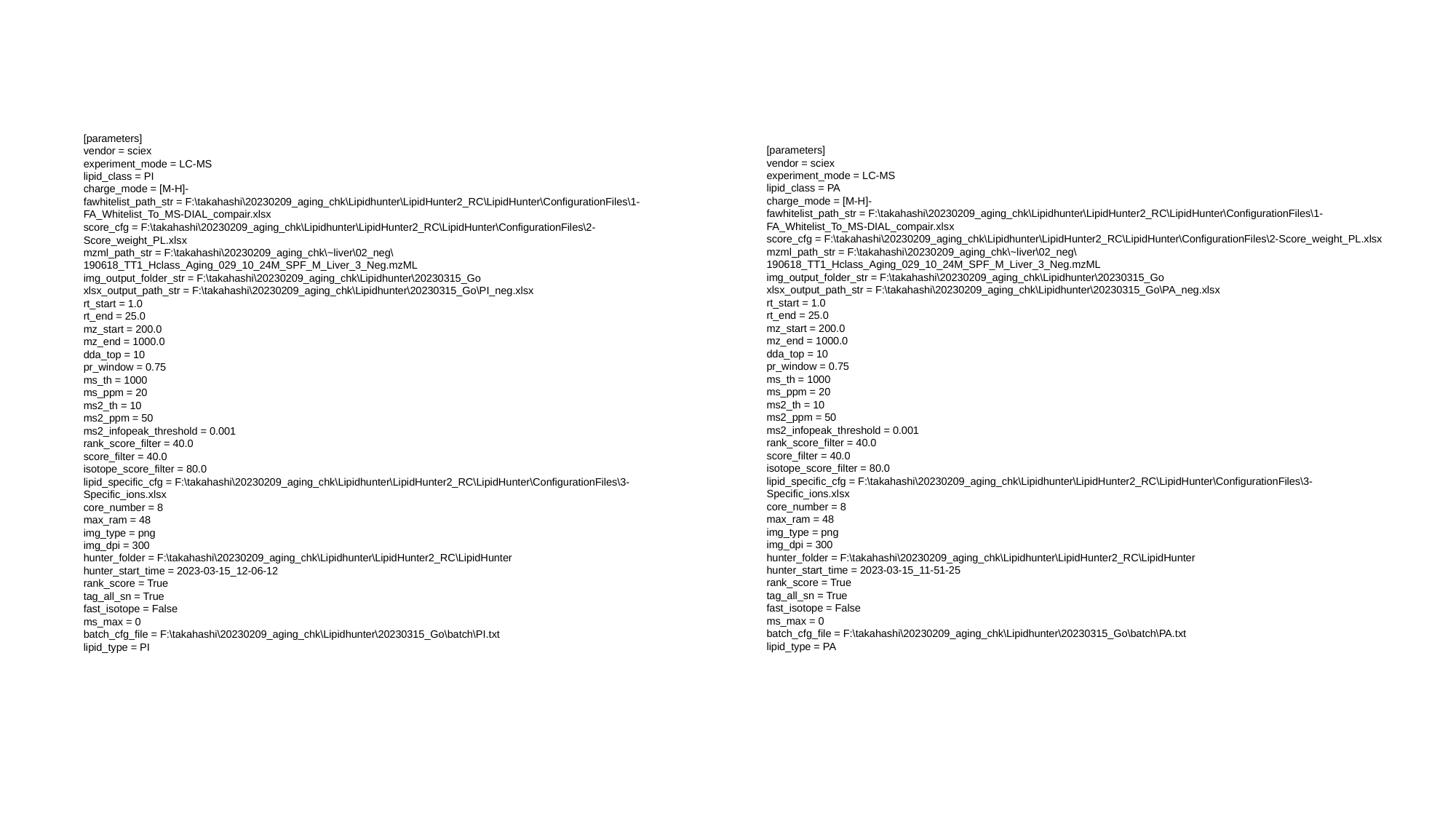

[parameters]
vendor = sciex
experiment_mode = LC-MS
lipid_class = PI
charge_mode = [M-H]-
fawhitelist_path_str = F:\takahashi\20230209_aging_chk\Lipidhunter\LipidHunter2_RC\LipidHunter\ConfigurationFiles\1-FA_Whitelist_To_MS-DIAL_compair.xlsx
score_cfg = F:\takahashi\20230209_aging_chk\Lipidhunter\LipidHunter2_RC\LipidHunter\ConfigurationFiles\2-Score_weight_PL.xlsx
mzml_path_str = F:\takahashi\20230209_aging_chk\~liver\02_neg\190618_TT1_Hclass_Aging_029_10_24M_SPF_M_Liver_3_Neg.mzML
img_output_folder_str = F:\takahashi\20230209_aging_chk\Lipidhunter\20230315_Go
xlsx_output_path_str = F:\takahashi\20230209_aging_chk\Lipidhunter\20230315_Go\PI_neg.xlsx
rt_start = 1.0
rt_end = 25.0
mz_start = 200.0
mz_end = 1000.0
dda_top = 10
pr_window = 0.75
ms_th = 1000
ms_ppm = 20
ms2_th = 10
ms2_ppm = 50
ms2_infopeak_threshold = 0.001
rank_score_filter = 40.0
score_filter = 40.0
isotope_score_filter = 80.0
lipid_specific_cfg = F:\takahashi\20230209_aging_chk\Lipidhunter\LipidHunter2_RC\LipidHunter\ConfigurationFiles\3-Specific_ions.xlsx
core_number = 8
max_ram = 48
img_type = png
img_dpi = 300
hunter_folder = F:\takahashi\20230209_aging_chk\Lipidhunter\LipidHunter2_RC\LipidHunter
hunter_start_time = 2023-03-15_12-06-12
rank_score = True
tag_all_sn = True
fast_isotope = False
ms_max = 0
batch_cfg_file = F:\takahashi\20230209_aging_chk\Lipidhunter\20230315_Go\batch\PI.txt
lipid_type = PI

[parameters]
vendor = sciex
experiment_mode = LC-MS
lipid_class = PA
charge_mode = [M-H]-
fawhitelist_path_str = F:\takahashi\20230209_aging_chk\Lipidhunter\LipidHunter2_RC\LipidHunter\ConfigurationFiles\1-FA_Whitelist_To_MS-DIAL_compair.xlsx
score_cfg = F:\takahashi\20230209_aging_chk\Lipidhunter\LipidHunter2_RC\LipidHunter\ConfigurationFiles\2-Score_weight_PL.xlsx
mzml_path_str = F:\takahashi\20230209_aging_chk\~liver\02_neg\190618_TT1_Hclass_Aging_029_10_24M_SPF_M_Liver_3_Neg.mzML
img_output_folder_str = F:\takahashi\20230209_aging_chk\Lipidhunter\20230315_Go
xlsx_output_path_str = F:\takahashi\20230209_aging_chk\Lipidhunter\20230315_Go\PA_neg.xlsx
rt_start = 1.0
rt_end = 25.0
mz_start = 200.0
mz_end = 1000.0
dda_top = 10
pr_window = 0.75
ms_th = 1000
ms_ppm = 20
ms2_th = 10
ms2_ppm = 50
ms2_infopeak_threshold = 0.001
rank_score_filter = 40.0
score_filter = 40.0
isotope_score_filter = 80.0
lipid_specific_cfg = F:\takahashi\20230209_aging_chk\Lipidhunter\LipidHunter2_RC\LipidHunter\ConfigurationFiles\3-Specific_ions.xlsx
core_number = 8
max_ram = 48
img_type = png
img_dpi = 300
hunter_folder = F:\takahashi\20230209_aging_chk\Lipidhunter\LipidHunter2_RC\LipidHunter
hunter_start_time = 2023-03-15_11-51-25
rank_score = True
tag_all_sn = True
fast_isotope = False
ms_max = 0
batch_cfg_file = F:\takahashi\20230209_aging_chk\Lipidhunter\20230315_Go\batch\PA.txt
lipid_type = PA